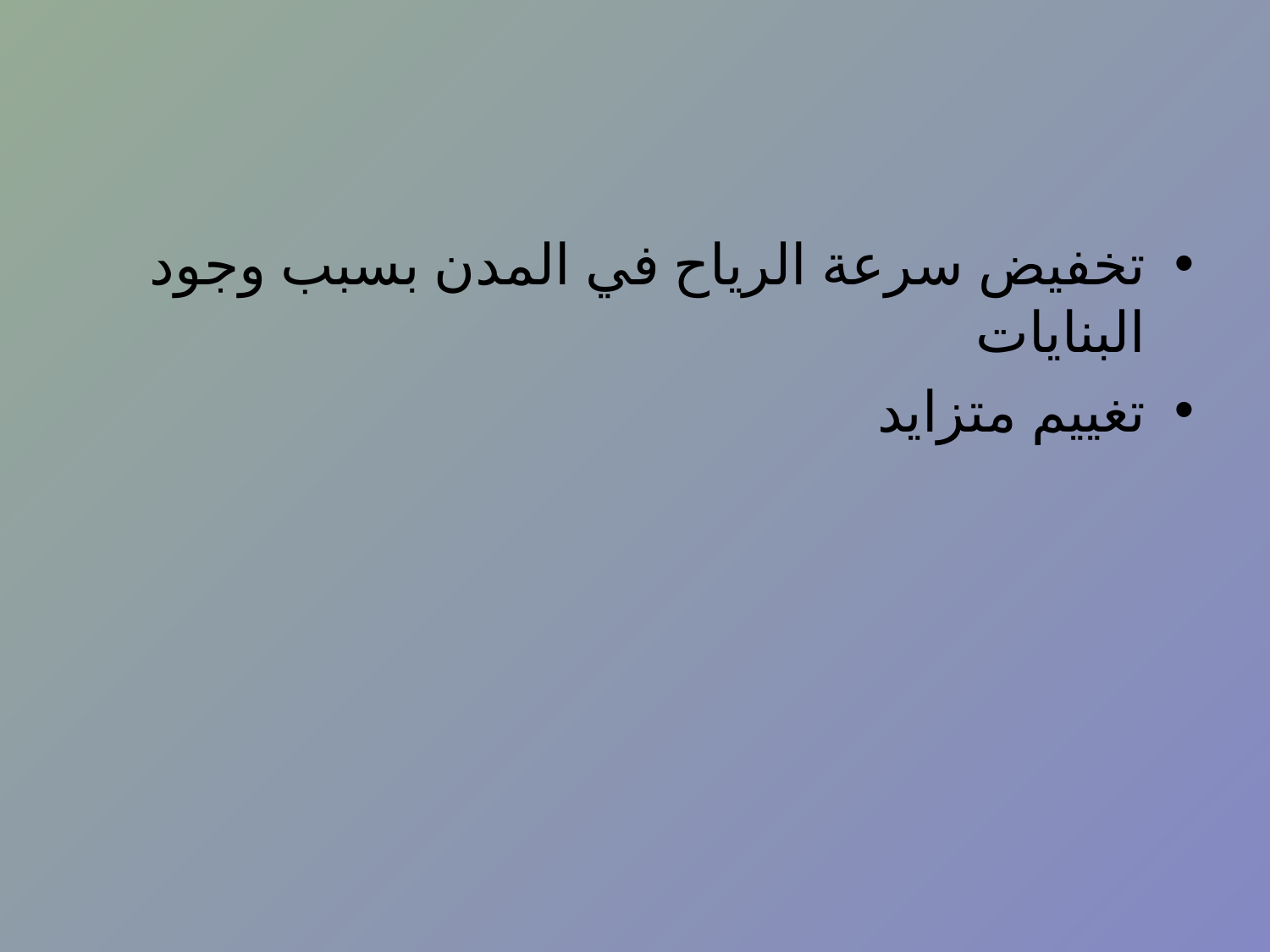

#
تخفيض سرعة الرياح في المدن بسبب وجود البنايات
تغييم متزايد